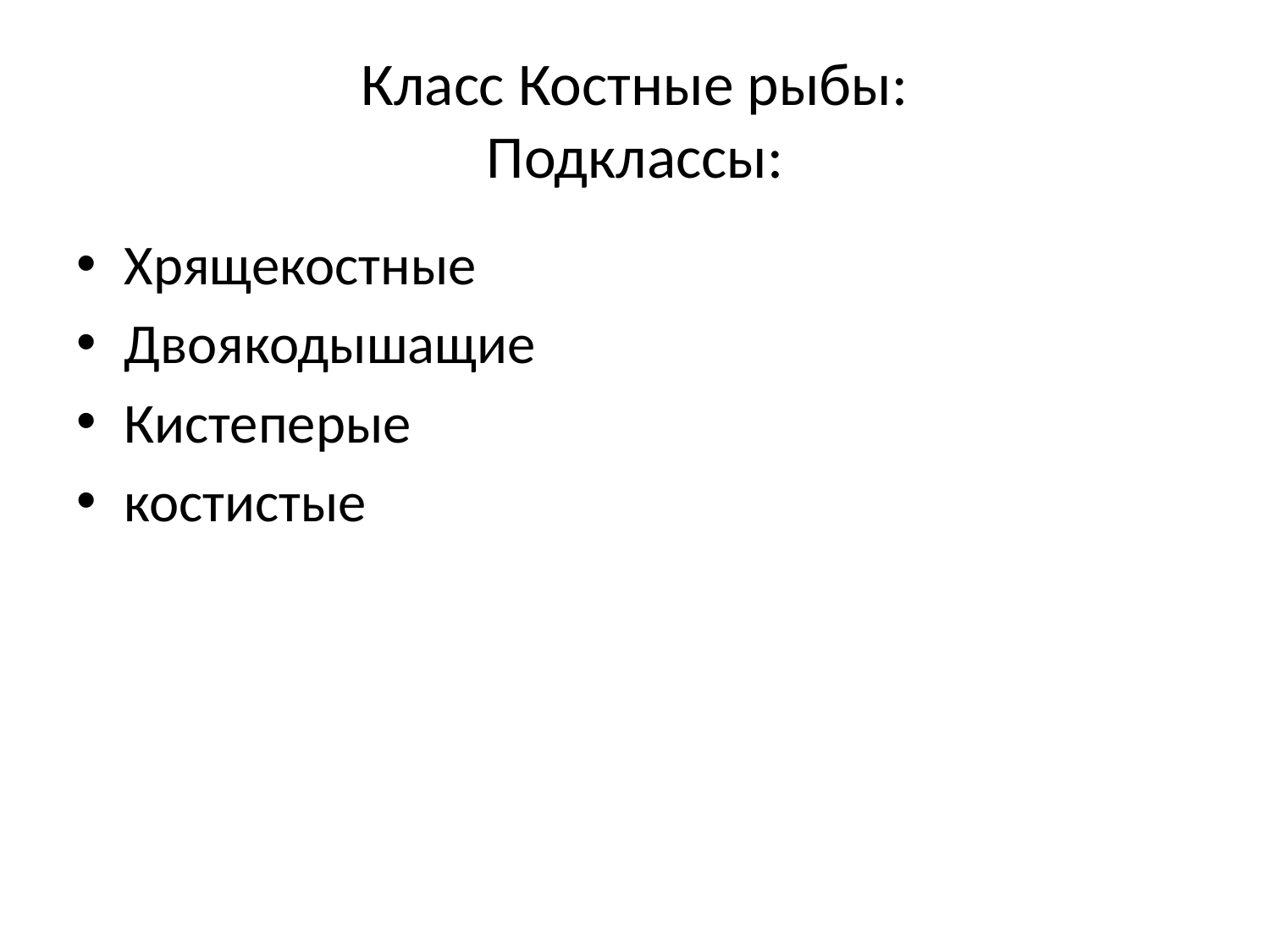

# Класс Костные рыбы: Подклассы:
Хрящекостные
Двоякодышащие
Кистеперые
костистые